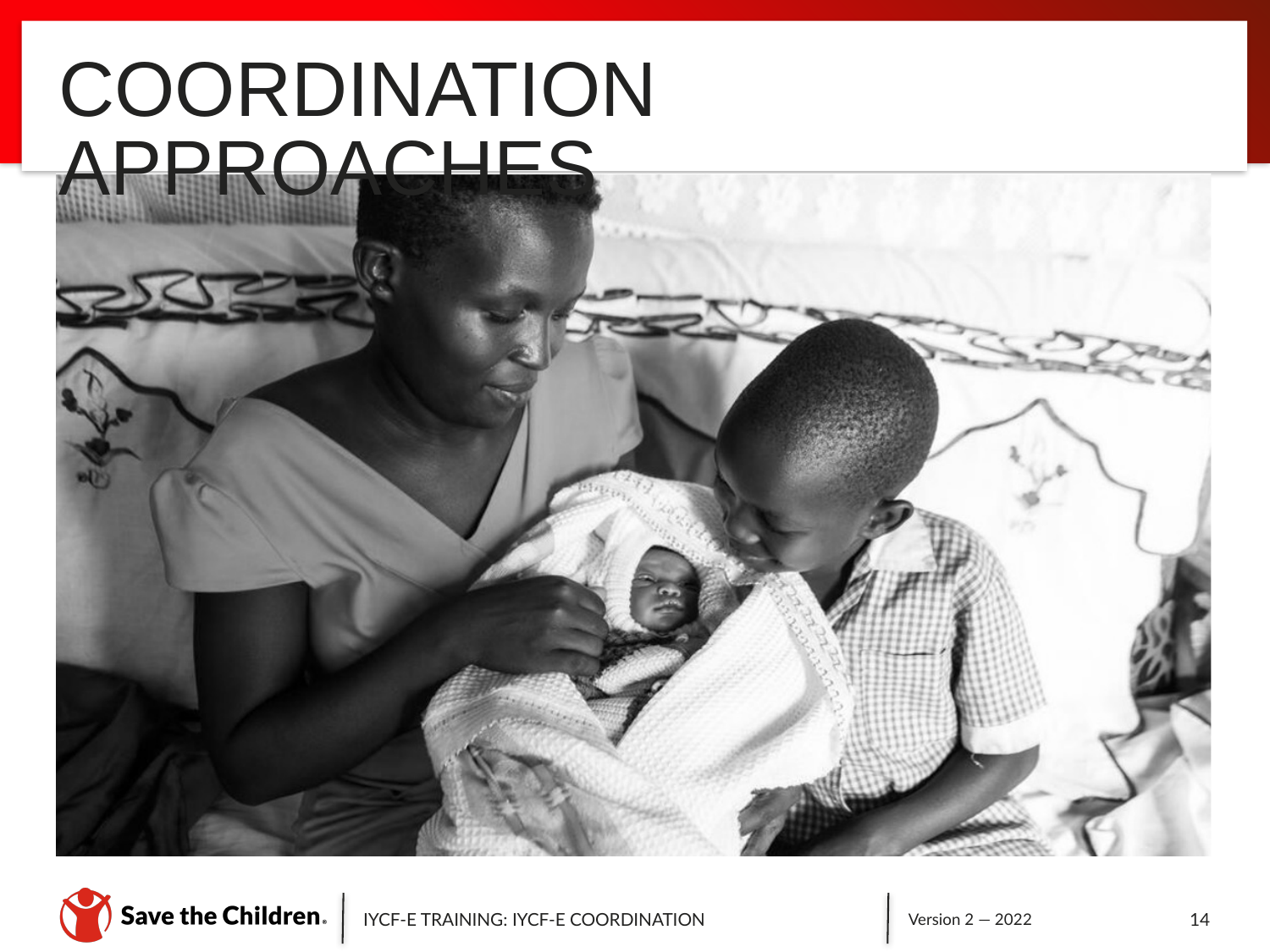

# COORDINATION APPROACHES
IYCF-E TRAINING: IYCF-E COORDINATION
Version 2 — 2022
14